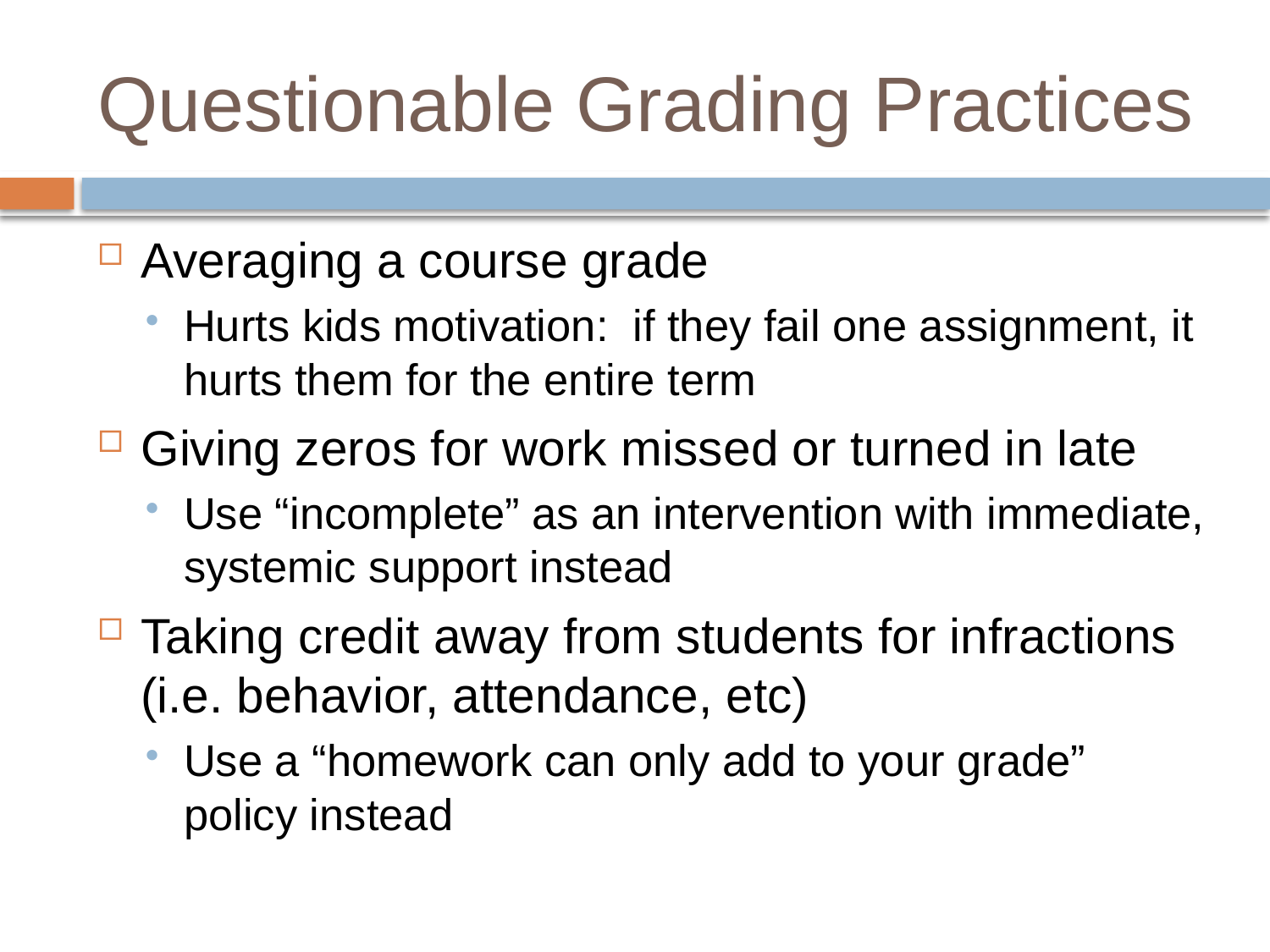

# Questionable Grading Practices
Averaging a course grade
Hurts kids motivation:  if they fail one assignment, it hurts them for the entire term
Giving zeros for work missed or turned in late
Use “incomplete” as an intervention with immediate, systemic support instead
Taking credit away from students for infractions (i.e. behavior, attendance, etc)
Use a “homework can only add to your grade” policy instead